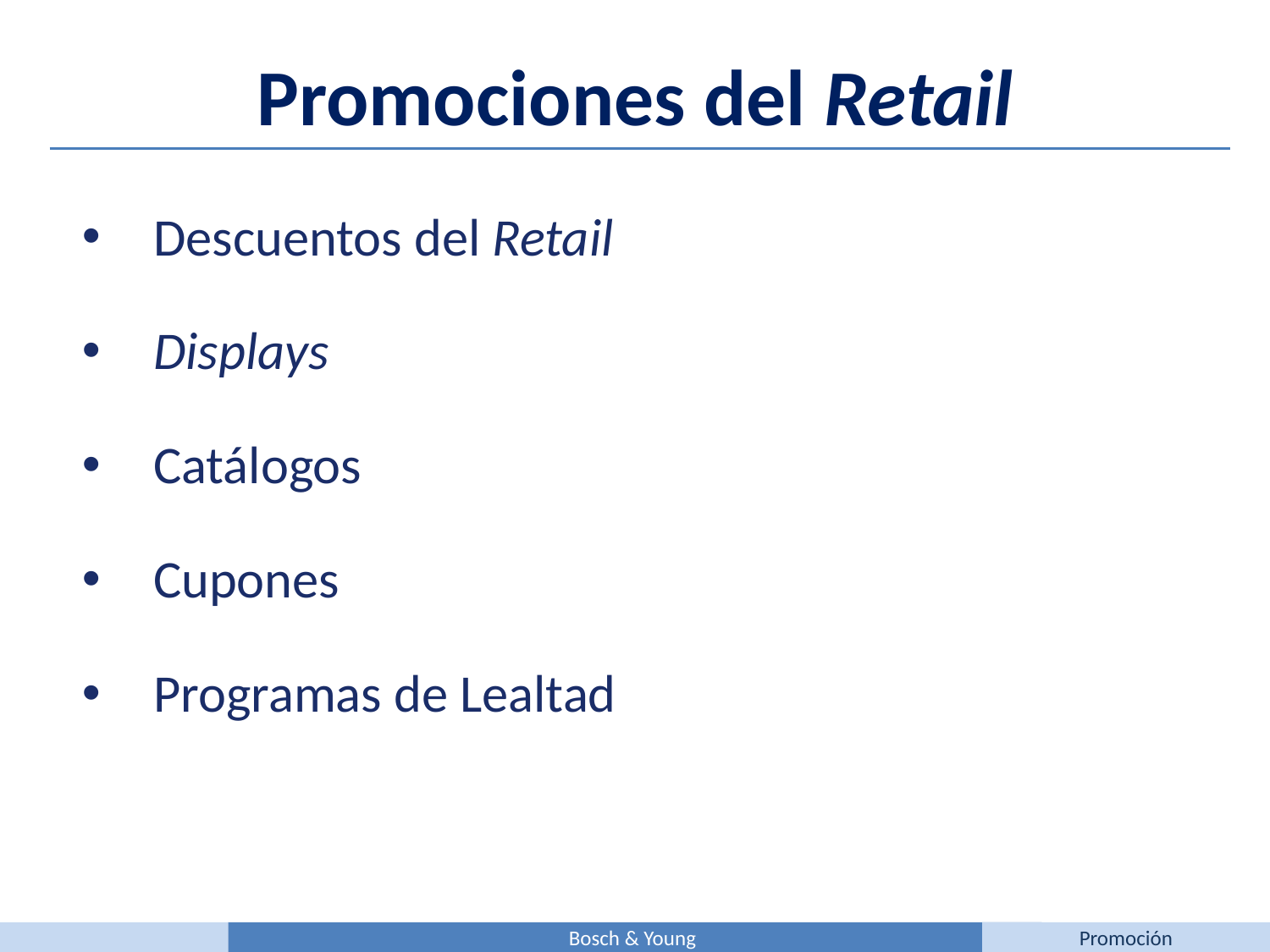

Promociones del Retail
Descuentos del Retail

Displays

Catálogos

Cupones

Programas de Lealtad

Bosch & Young
Promoción